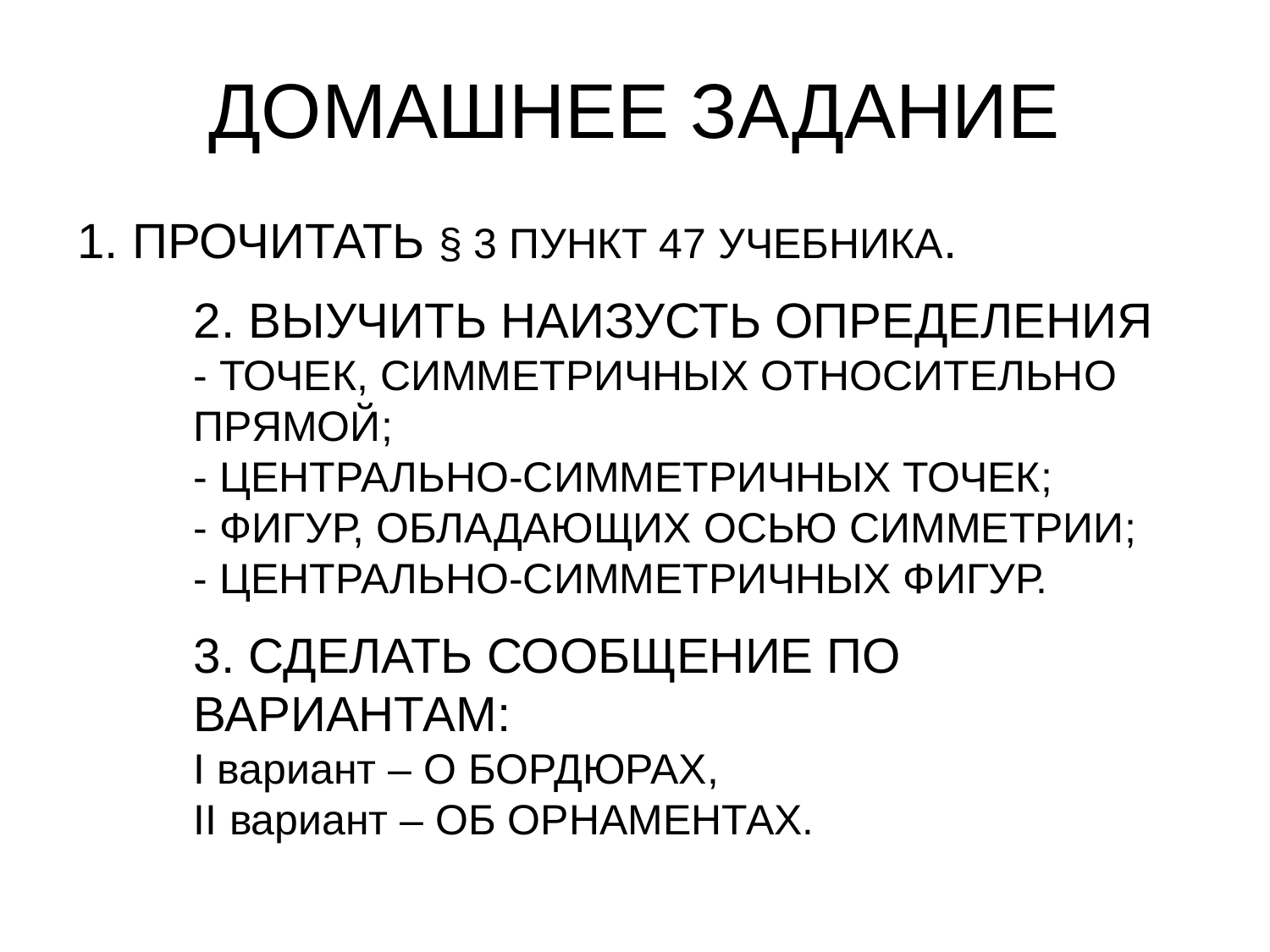

# ДОМАШНЕЕ ЗАДАНИЕ
1. ПРОЧИТАТЬ § 3 ПУНКТ 47 УЧЕБНИКА.
2. ВЫУЧИТЬ НАИЗУСТЬ ОПРЕДЕЛЕНИЯ
- ТОЧЕК, СИММЕТРИЧНЫХ ОТНОСИТЕЛЬНО
ПРЯМОЙ;
- ЦЕНТРАЛЬНО-СИММЕТРИЧНЫХ ТОЧЕК;
- ФИГУР, ОБЛАДАЮЩИХ ОСЬЮ СИММЕТРИИ;
- ЦЕНТРАЛЬНО-СИММЕТРИЧНЫХ ФИГУР.
3. СДЕЛАТЬ СООБЩЕНИЕ ПО ВАРИАНТАМ:
I вариант – О БОРДЮРАХ,
II вариант – ОБ ОРНАМЕНТАХ.